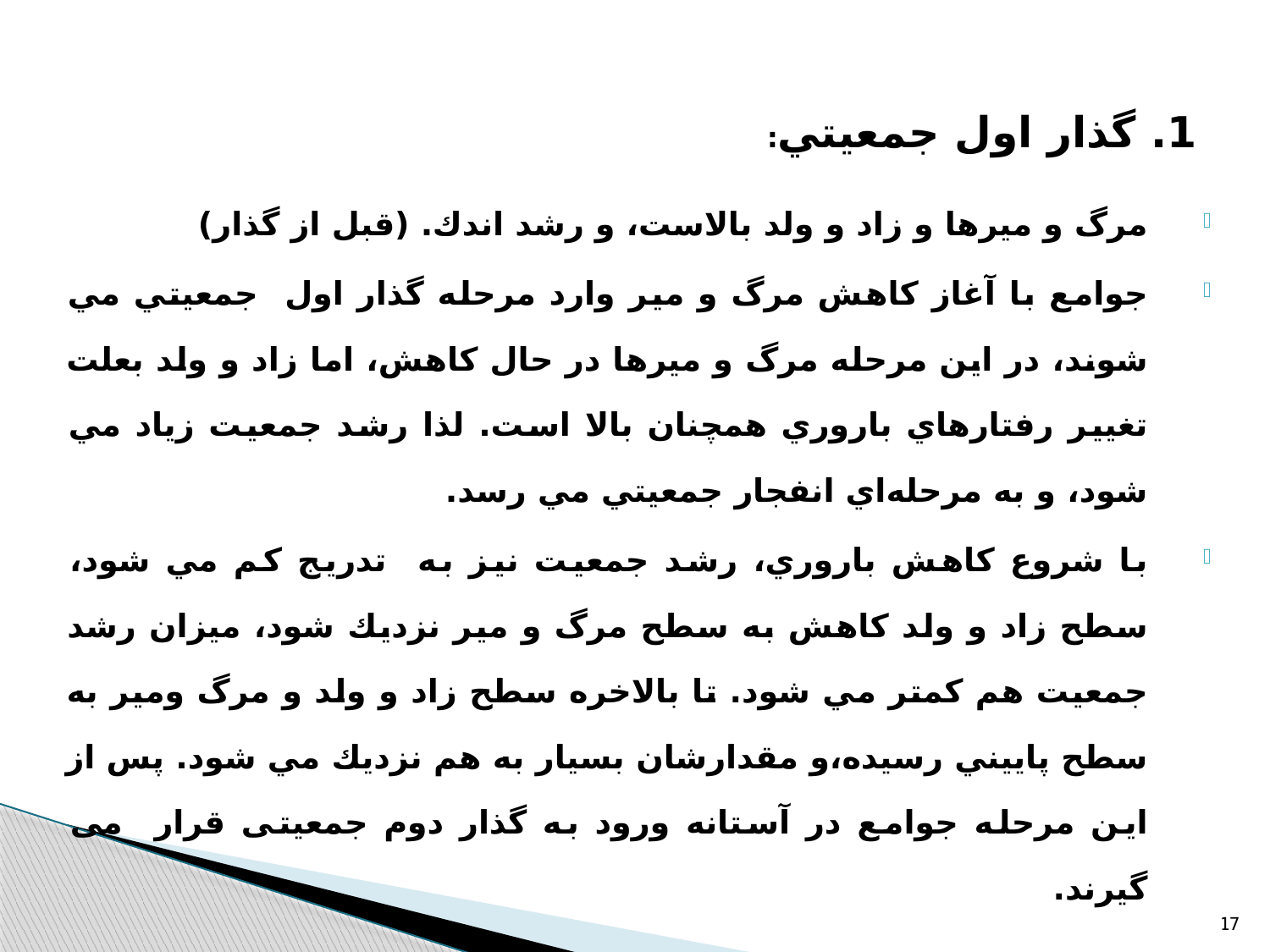

1. گذار اول جمعيتي:

مرگ و ميرها و زاد و ولد بالاست، و رشد اندك. (قبل از گذار)
جوامع با آغاز كاهش مرگ و مير وارد مرحله گذار اول  جمعيتي مي شوند، در اين مرحله مرگ و ميرها در حال كاهش، اما زاد و ولد بعلت تغيير رفتارهاي باروري همچنان بالا است. لذا رشد جمعيت زياد مي شود، و به مرحله‌اي انفجار جمعيتي مي رسد.
با شروع كاهش باروري، رشد جمعيت نيز به  تدریج كم مي شود، سطح زاد و ولد كاهش به سطح مرگ و مير نزديك شود، ميزان رشد جمعيت هم كمتر مي شود. تا بالاخره سطح زاد و ولد و مرگ ومير به سطح پاييني رسيده،و مقدارشان بسيار به هم نزديك مي شود. پس از این مرحله جوامع در آستانه ورود به گذار دوم جمعیتی قرار  می گیرند.
17